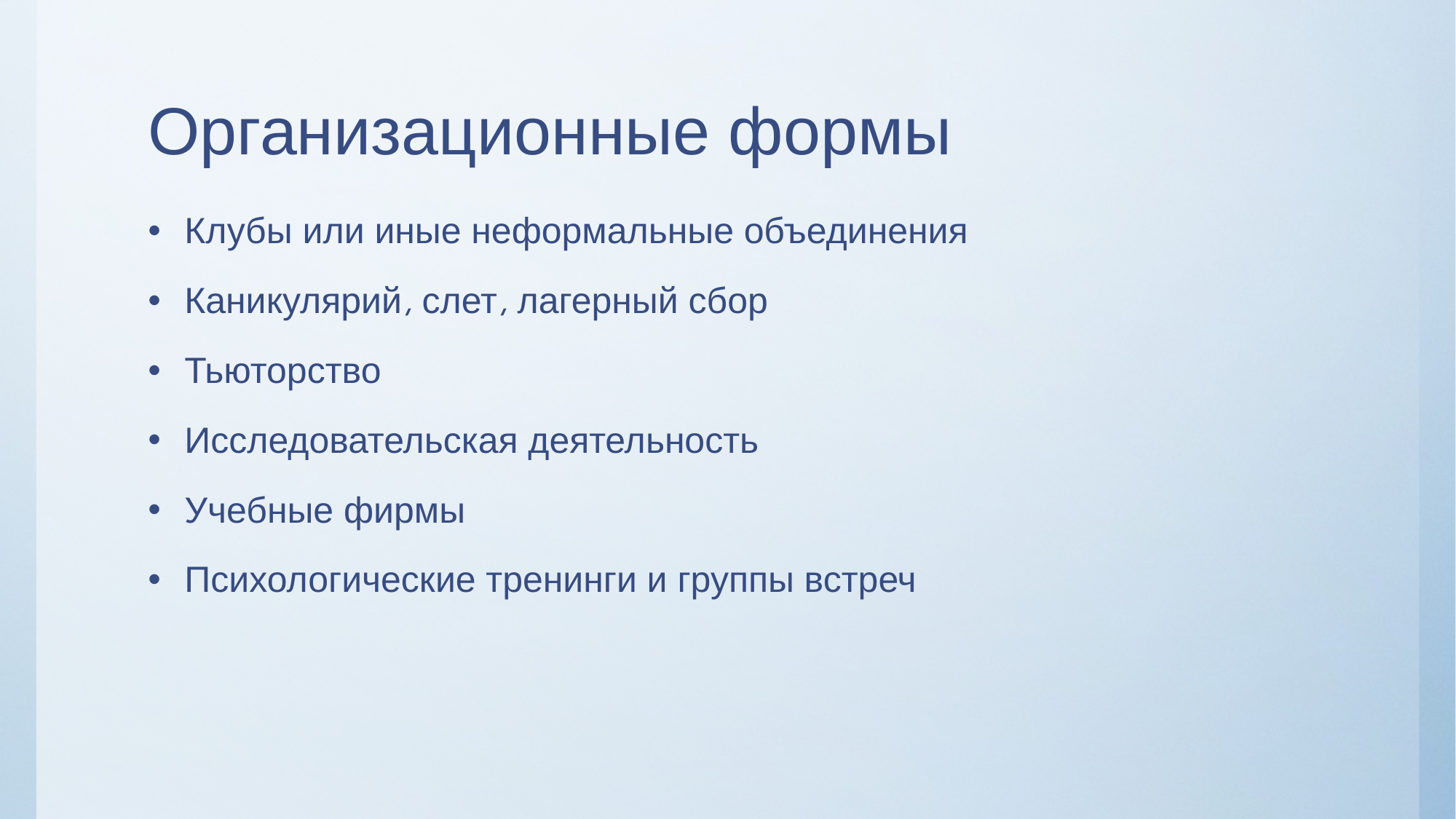

# Организационные формы
Клубы или иные неформальные объединения
Каникулярий, слет, лагерный сбор
Тьюторство
Исследовательская деятельность
Учебные фирмы
Психологические тренинги и группы встреч